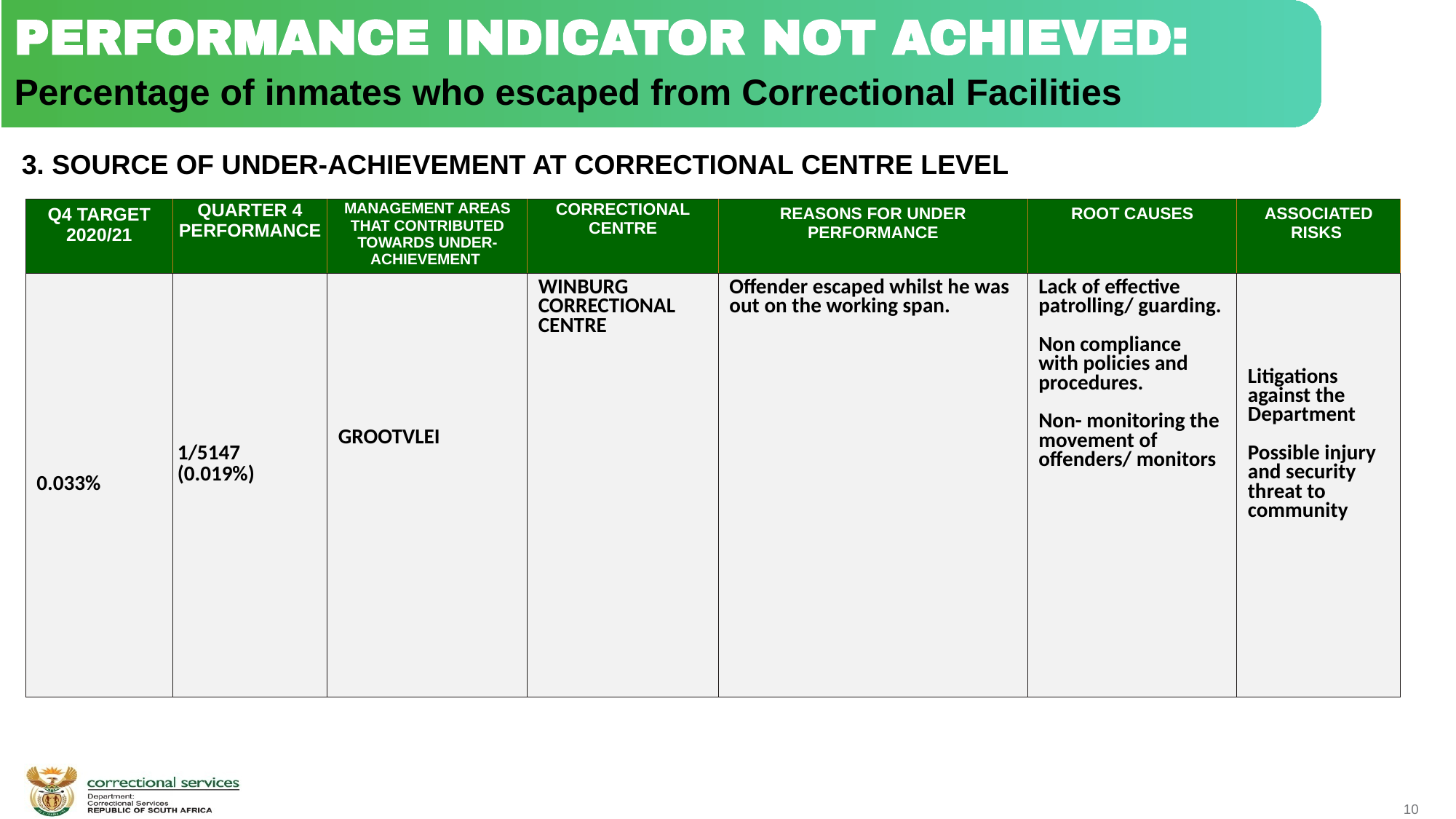

PERFORMANCE INDICATOR NOT ACHIEVED:
Percentage of inmates who escaped from Correctional Facilities

     3. SOURCE OF UNDER-ACHIEVEMENT AT CORRECTIONAL CENTRE LEVEL
| Q4 TARGET 2020/21 | QUARTER 4 PERFORMANCE | MANAGEMENT AREAS THAT CONTRIBUTED TOWARDS UNDER-ACHIEVEMENT | CORRECTIONAL CENTRE | REASONS FOR UNDER PERFORMANCE | ROOT CAUSES | ASSOCIATED RISKS |
| --- | --- | --- | --- | --- | --- | --- |
| 0.033% | 1/5147 (0.019%) | GROOTVLEI | WINBURG CORRECTIONAL CENTRE | Offender escaped whilst he was out on the working span. | Lack of effective patrolling/ guarding. Non compliance with policies and procedures. Non- monitoring the movement of offenders/ monitors | Litigations against the Department Possible injury and security threat to community |